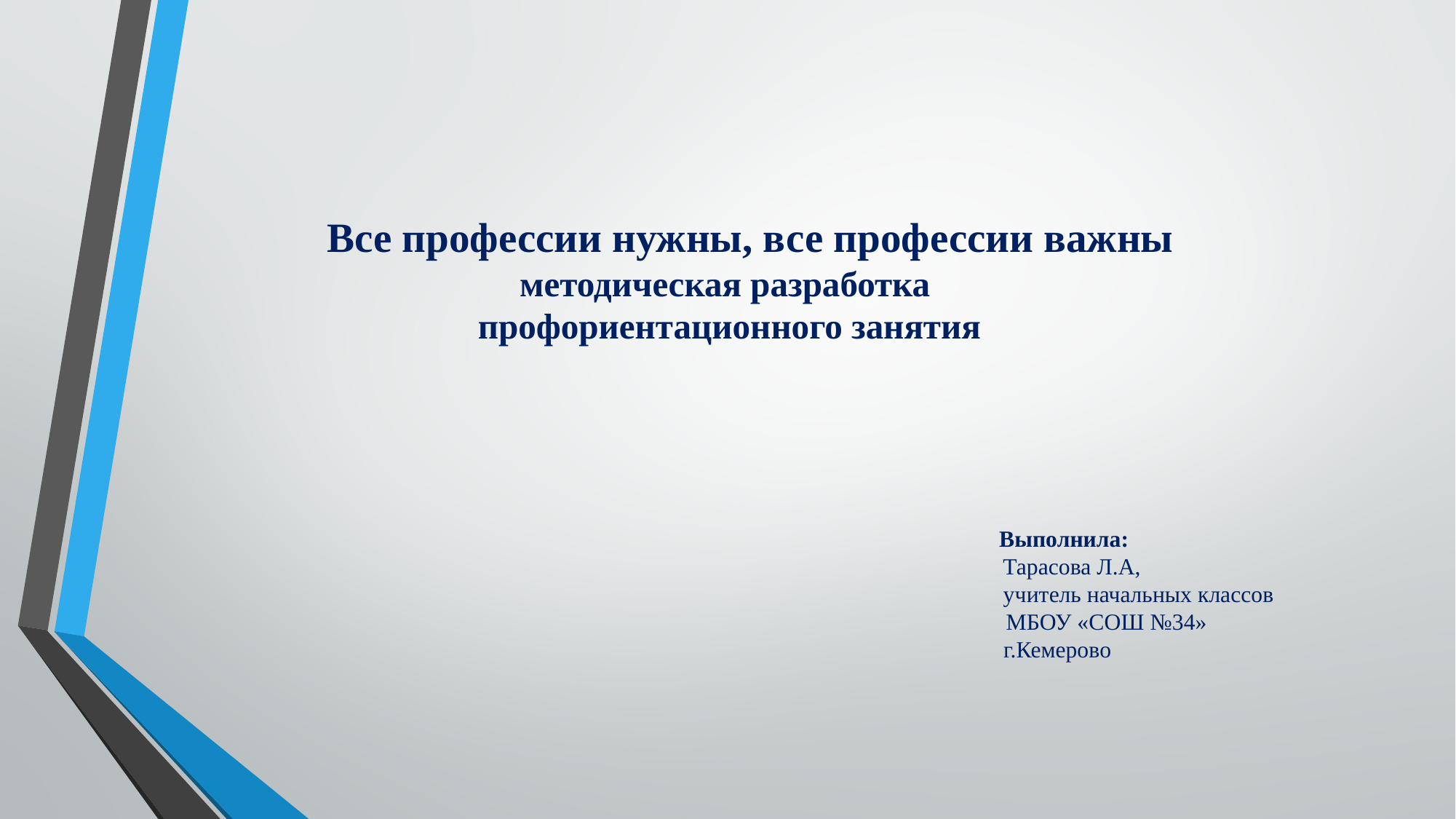

# Все профессии нужны, все профессии важны методическая разработка профориентационного занятия Выполнила: Тарасова Л.А, учитель начальных классов МБОУ «СОШ №34» г.Кемерово